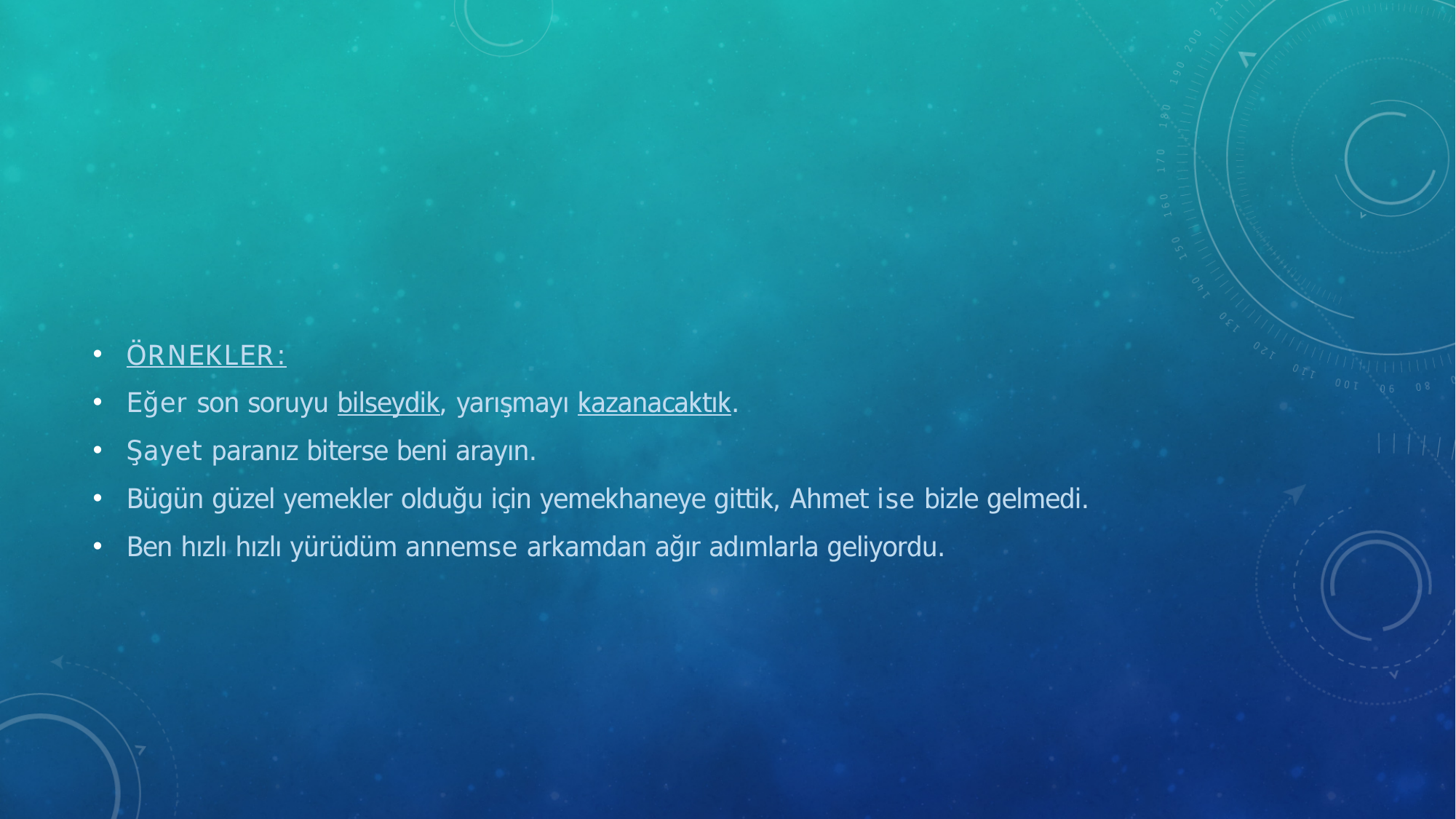

#
ÖRNEKLER:
Eğer son soruyu bilseydik, yarışmayı kazanacaktık.
Şayet paranız biterse beni arayın.
Bügün güzel yemekler olduğu için yemekhaneye gittik, Ahmet ise bizle gelmedi.
Ben hızlı hızlı yürüdüm annemse arkamdan ağır adımlarla geliyordu.